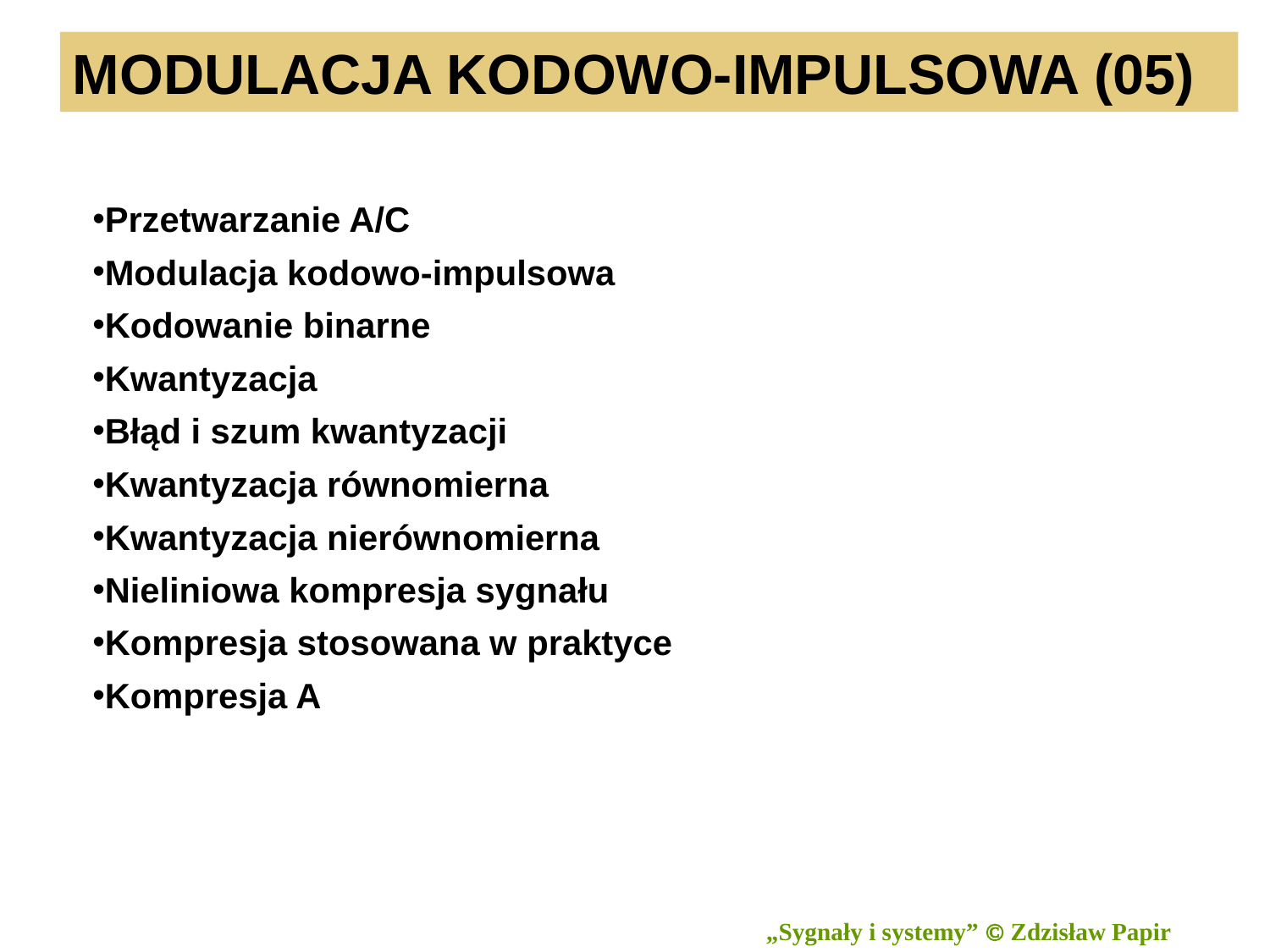

MODULACJA KODOWO-IMPULSOWA (05)
Przetwarzanie A/C
Modulacja kodowo-impulsowa
Kodowanie binarne
Kwantyzacja
Błąd i szum kwantyzacji
Kwantyzacja równomierna
Kwantyzacja nierównomierna
Nieliniowa kompresja sygnału
Kompresja stosowana w praktyce
Kompresja A
1
„Sygnały i systemy” © Zdzisław Papir